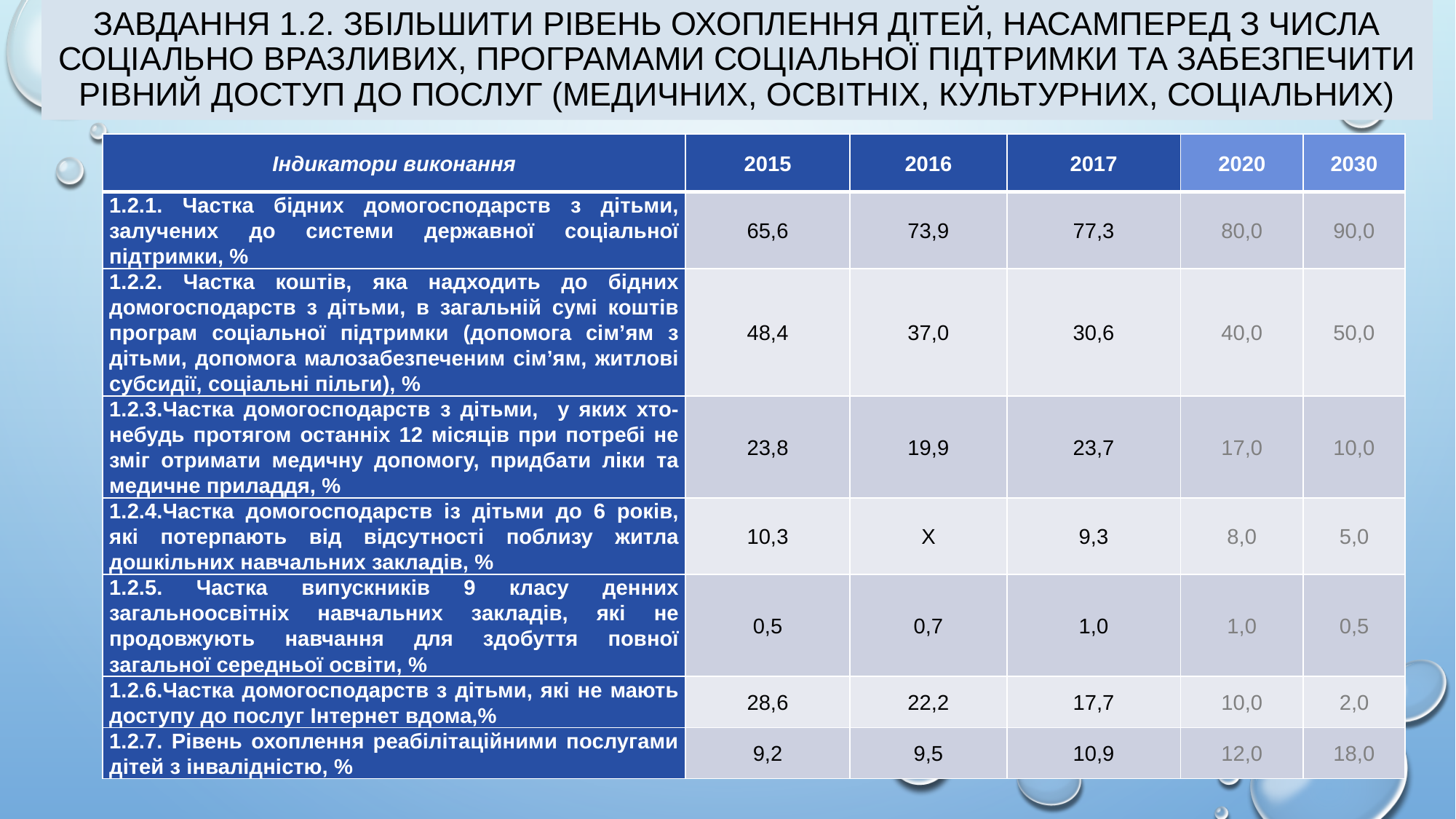

# Завдання 1.2. Збільшити рівень охоплення дітей, насамперед з числа соціально вразливих, програмами соціальної підтримки та забезпечити рівний доступ до послуг (медичних, освітніх, культурних, соціальних)
| Індикатори виконання | 2015 | 2016 | 2017 | 2020 | 2030 |
| --- | --- | --- | --- | --- | --- |
| 1.2.1. Частка бідних домогосподарств з дітьми, залучених до системи державної соціальної підтримки, % | 65,6 | 73,9 | 77,3 | 80,0 | 90,0 |
| 1.2.2. Частка коштів, яка надходить до бідних домогосподарств з дітьми, в загальній сумі коштів програм соціальної підтримки (допомога сім’ям з дітьми, допомога малозабезпеченим сім’ям, житлові субсидії, соціальні пільги), % | 48,4 | 37,0 | 30,6 | 40,0 | 50,0 |
| 1.2.3.Частка домогосподарств з дітьми, у яких хто-небудь протягом останніх 12 місяців при потребі не зміг отримати медичну допомогу, придбати ліки та медичне приладдя, % | 23,8 | 19,9 | 23,7 | 17,0 | 10,0 |
| 1.2.4.Частка домогосподарств із дітьми до 6 років, які потерпають від відсутності поблизу житла дошкільних навчальних закладів, % | 10,3 | Х | 9,3 | 8,0 | 5,0 |
| 1.2.5. Частка випускників 9 класу денних загальноосвітніх навчальних закладів, які не продовжують навчання для здобуття повної загальної середньої освіти, % | 0,5 | 0,7 | 1,0 | 1,0 | 0,5 |
| 1.2.6.Частка домогосподарств з дітьми, які не мають доступу до послуг Інтернет вдома,% | 28,6 | 22,2 | 17,7 | 10,0 | 2,0 |
| 1.2.7. Рівень охоплення реабілітаційними послугами дітей з інвалідністю, % | 9,2 | 9,5 | 10,9 | 12,0 | 18,0 |